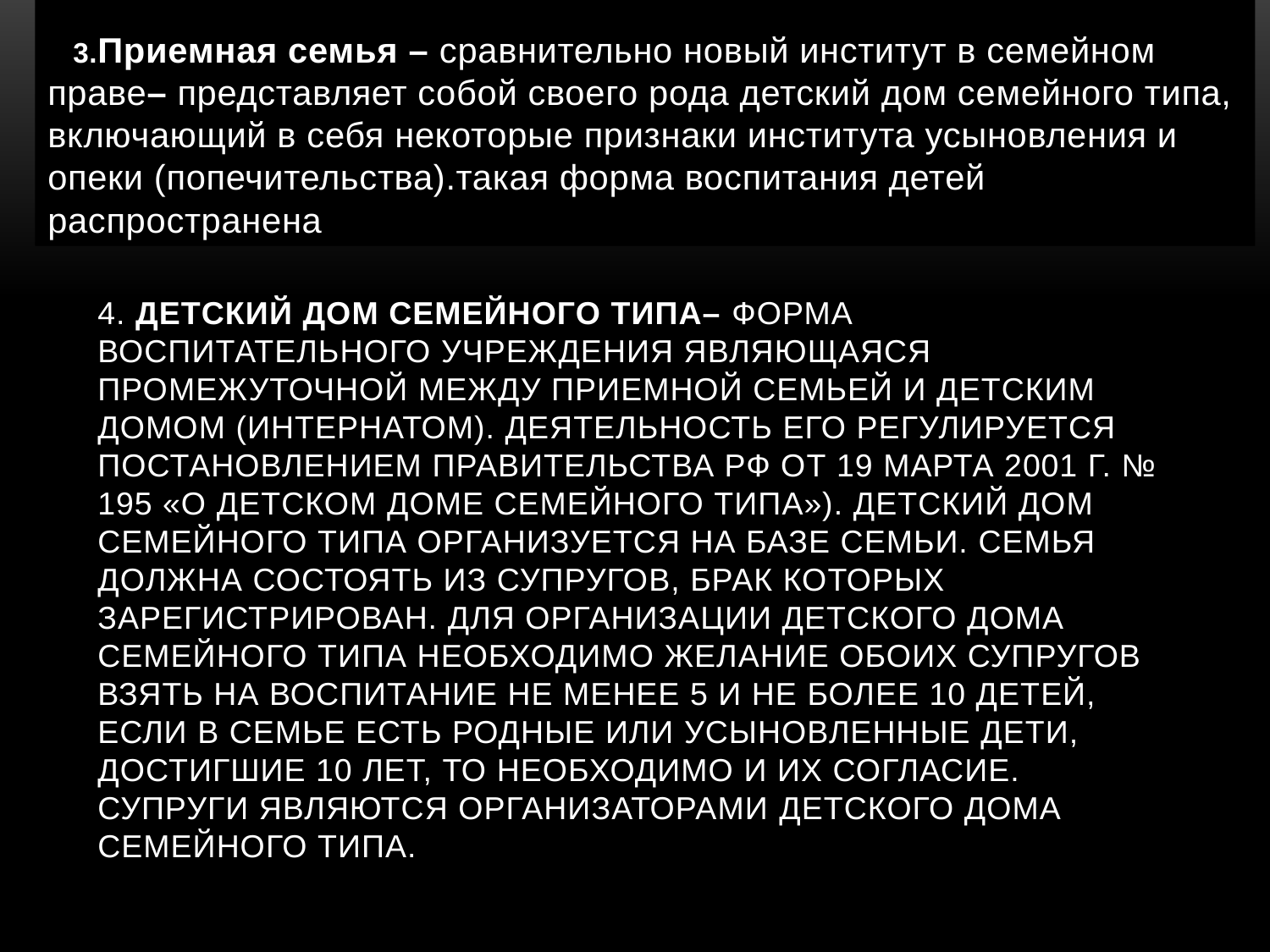

3. 3.Приемная семья – сравнительно новый институт в семейном праве– представляет собой своего рода детский дом семейного типа, включающий в себя некоторые признаки института усыновления и опеки (попечительства).такая форма воспитания детей распространена за рубежом. В России к началу ХХI века насчитывалось около 1000 приемных семей.
# 4. Детский дом семейного типа– форма воспитательного учреждения являющаяся промежуточной между приемной семьей и детским домом (интернатом). Деятельность его регулируется постановлением Правительства РФ от 19 марта 2001 г. № 195 «О детском доме семейного типа»). Детский дом семейного типа организуется на базе семьи. Семья должна состоять из супругов, брак которых зарегистрирован. Для организации детского дома семейного типа необходимо желание обоих супругов взять на воспитание не менее 5 и не более 10 детей, если в семье есть родные или усыновленные дети, достигшие 10 лет, то необходимо и их согласие. Супруги являются организаторами детского дома семейного типа.